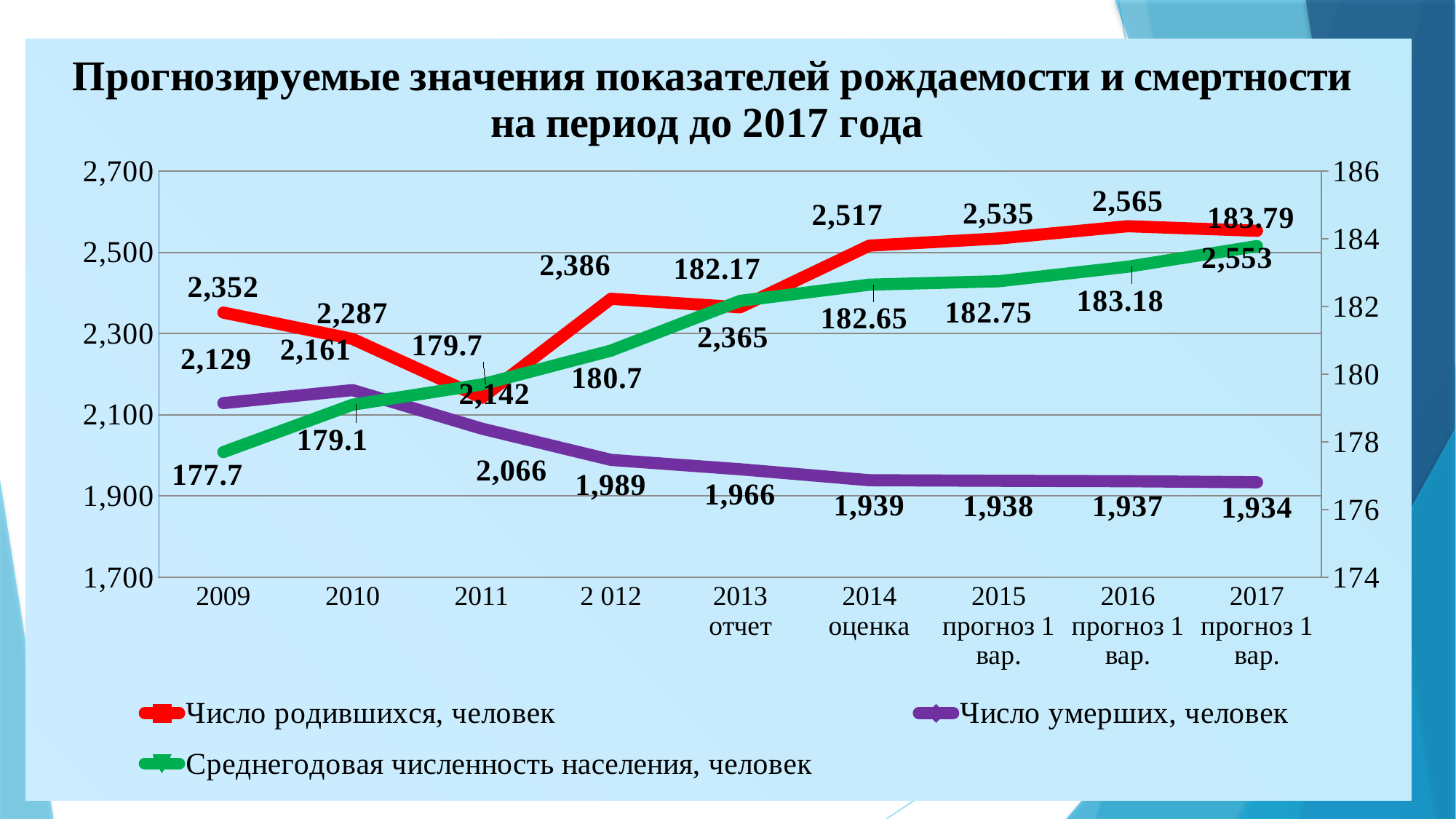

### Chart

| Category | Число родившихся, человек | Число умерших, человек | Среднегодовая численность населения, человек |
|---|---|---|---|
| 2009 | 2352.0 | 2129.0 | 177.7 |
| 2010 | 2287.0 | 2161.0 | 179.1 |
| 2011 | 2142.0 | 2066.0 | 179.7 |
| 2 012 | 2386.0 | 1989.0 | 180.7 |
| 2013 отчет | 2365.0 | 1966.0 | 182.17 |
| 2014 оценка | 2517.0 | 1939.0 | 182.65 |
| 2015 прогноз 1 вар. | 2534.5656157470307 | 1937.603674300957 | 182.75 |
| 2016 прогноз 1 вар. | 2564.7129141682854 | 1936.529925970393 | 183.18 |
| 2017 прогноз 1 вар. | 2553.45086154169 | 1933.9286158559116 | 183.79 |